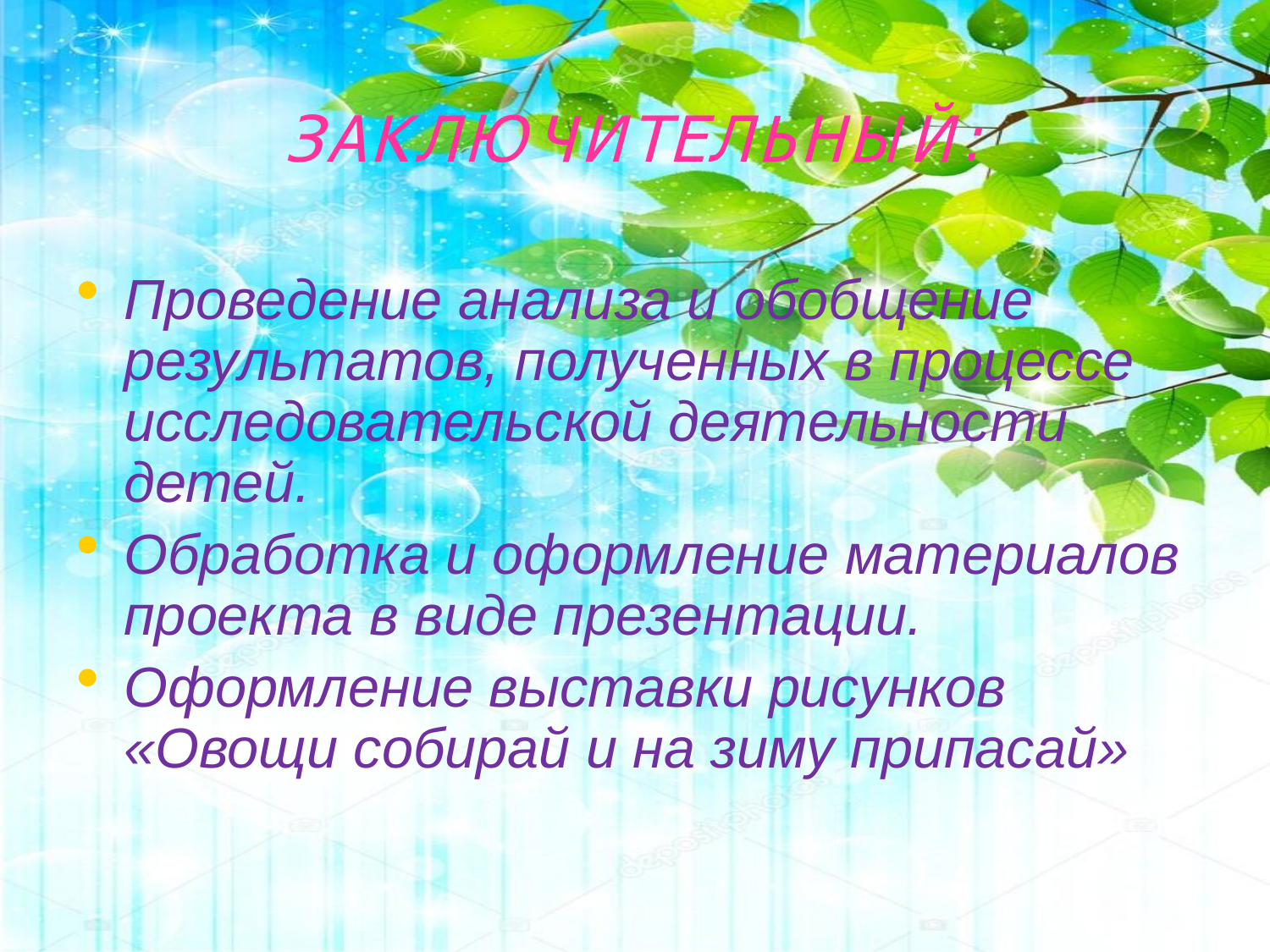

# ЗАКЛЮЧИТЕЛЬНЫЙ:
Проведение анализа и обобщение результатов, полученных в процессе исследовательской деятельности детей.
Обработка и оформление материалов проекта в виде презентации.
Оформление выставки рисунков          «Овощи собирай и на зиму припасай»